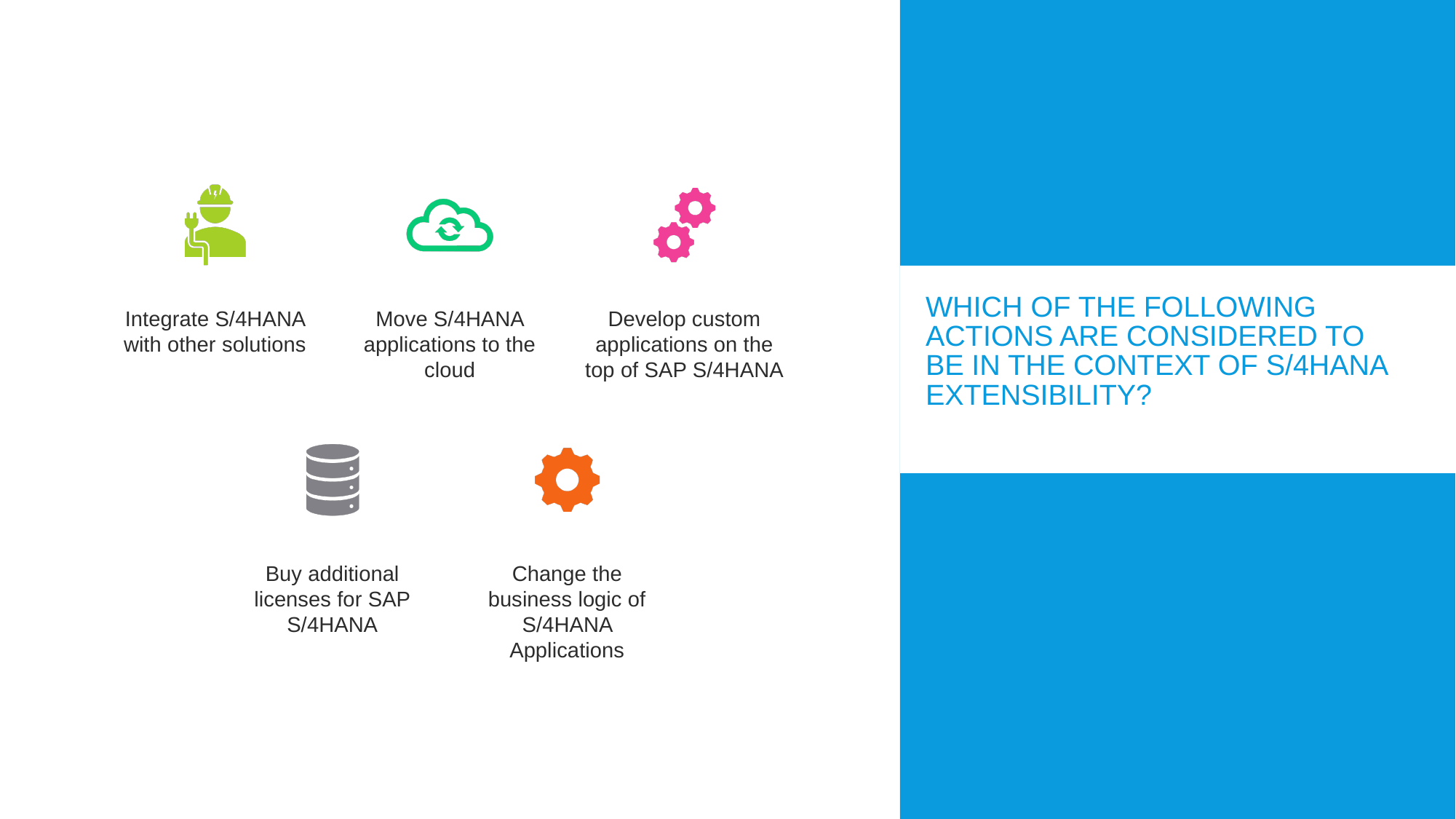

Integrate S/4HANA with other solutions
Move S/4HANA applications to the cloud
Develop custom applications on the top of SAP S/4HANA
Buy additional licenses for SAP S/4HANA
Change the business logic of S/4HANA Applications

# Which of the following actions are considered to be in the context of S/4HANA extensibility?